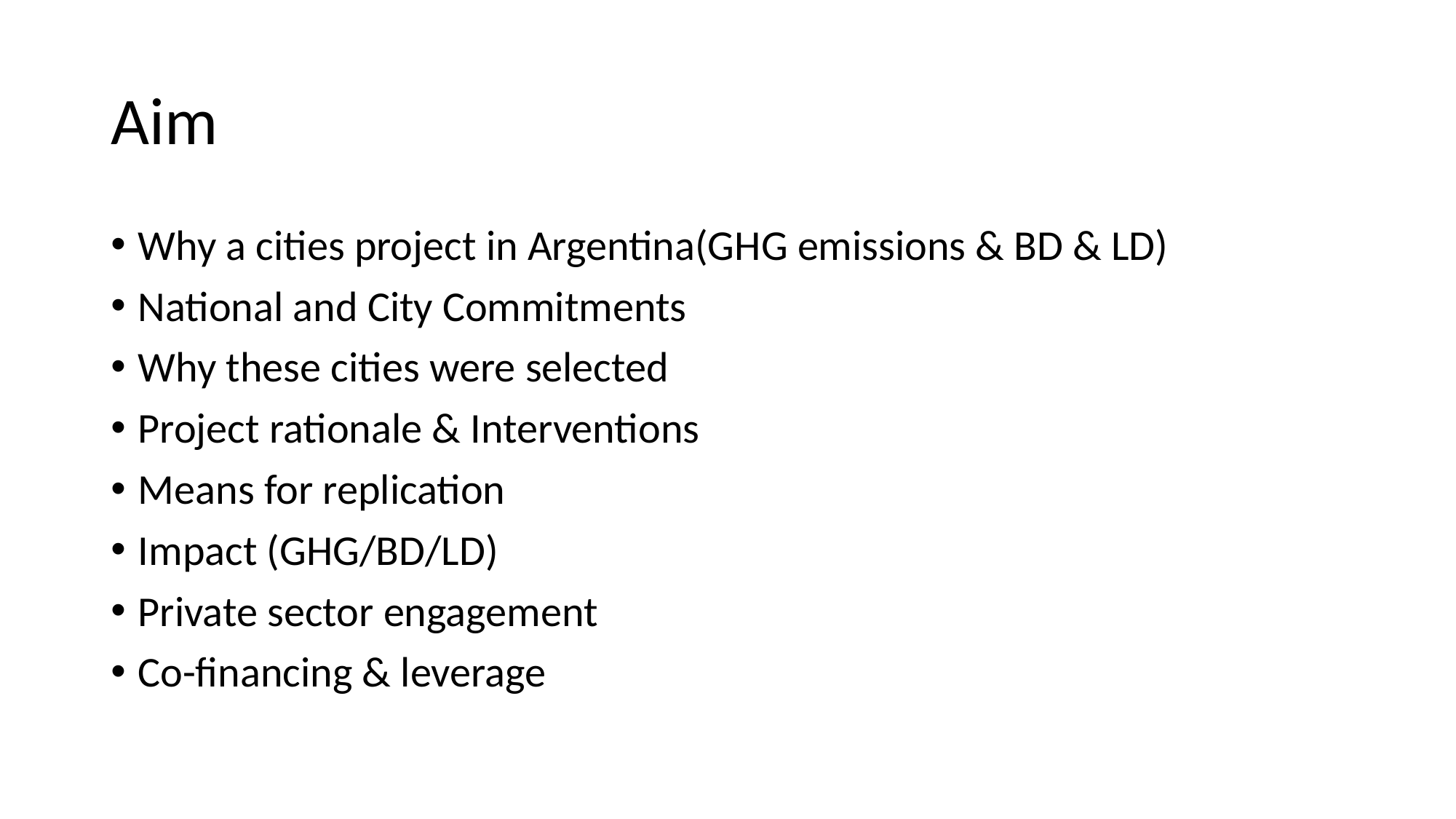

# Aim
Why a cities project in Argentina(GHG emissions & BD & LD)
National and City Commitments
Why these cities were selected
Project rationale & Interventions
Means for replication
Impact (GHG/BD/LD)
Private sector engagement
Co-financing & leverage